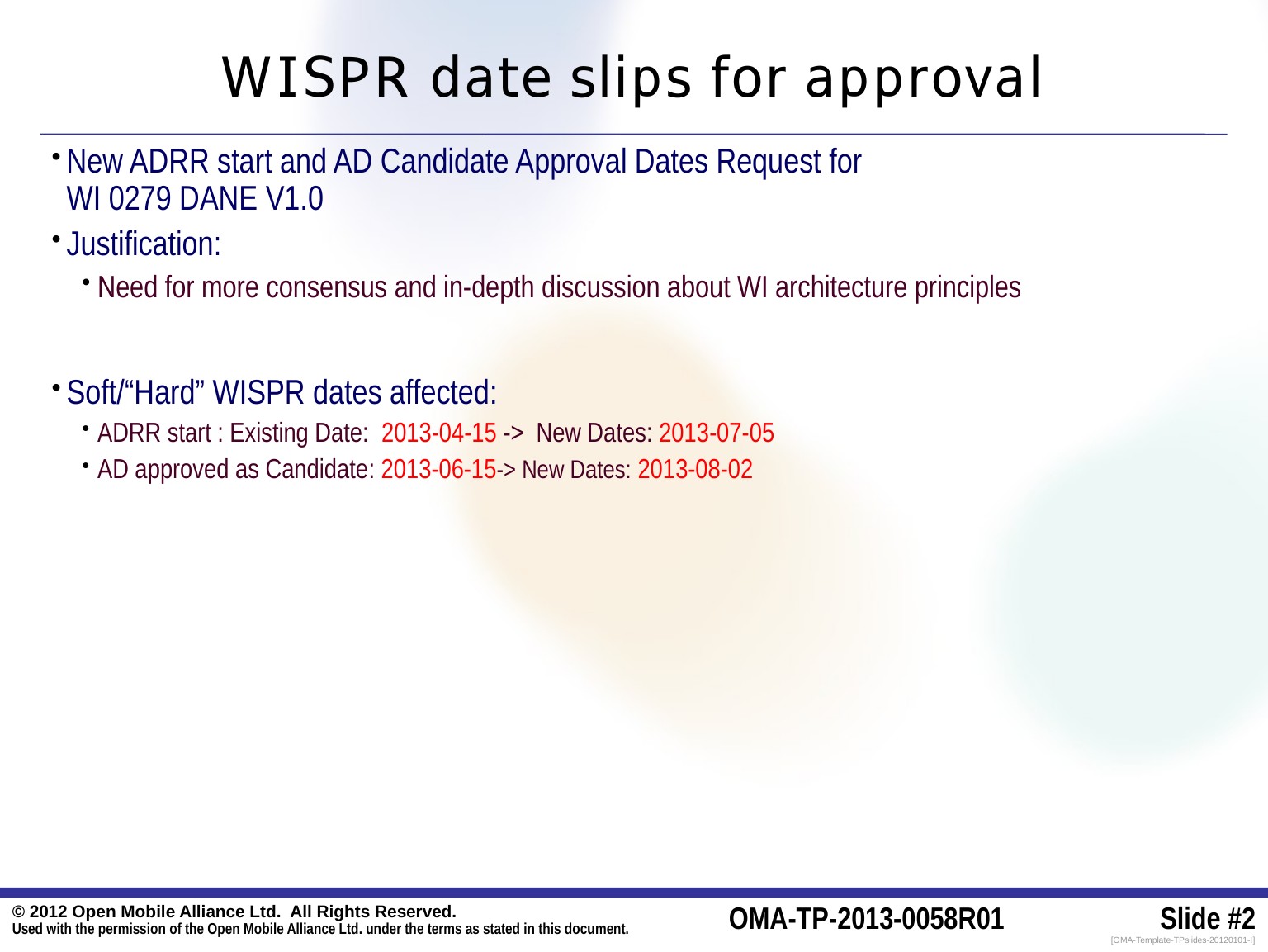

# WISPR date slips for approval
New ADRR start and AD Candidate Approval Dates Request for
WI 0279 DANE V1.0
Justification:
Need for more consensus and in-depth discussion about WI architecture principles

Soft/“Hard” WISPR dates affected:
ADRR start : Existing Date:  2013-04-15 ->  New Dates: 2013-07-05
AD approved as Candidate: 2013-06-15-> New Dates: 2013-08-02